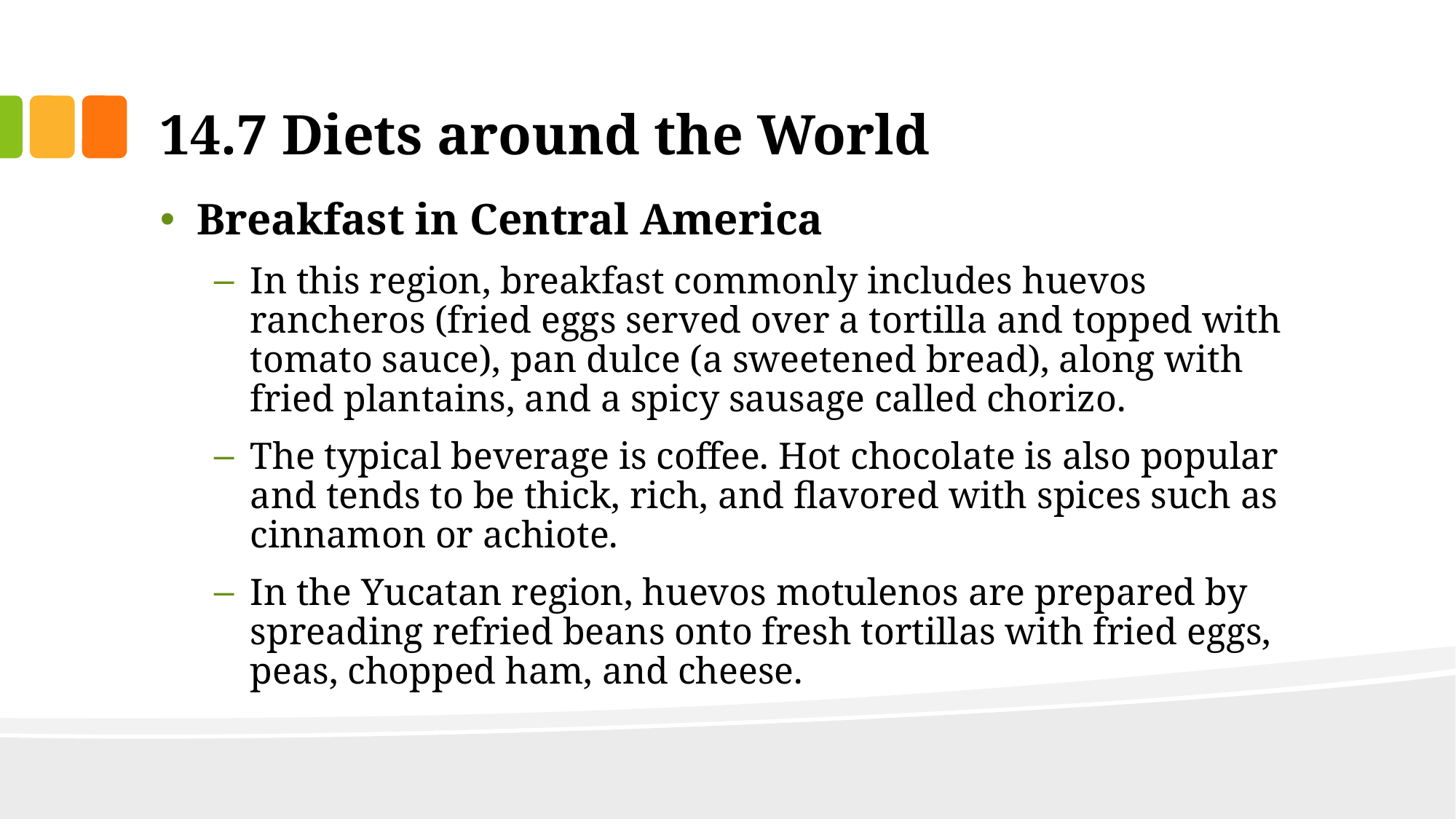

# 14.7 Diets around the World
Breakfast in Central America
In this region, breakfast commonly includes huevos rancheros (fried eggs served over a tortilla and topped with tomato sauce), pan dulce (a sweetened bread), along with fried plantains, and a spicy sausage called chorizo.
The typical beverage is coffee. Hot chocolate is also popular and tends to be thick, rich, and flavored with spices such as cinnamon or achiote.
In the Yucatan region, huevos motulenos are prepared by spreading refried beans onto fresh tortillas with fried eggs, peas, chopped ham, and cheese.